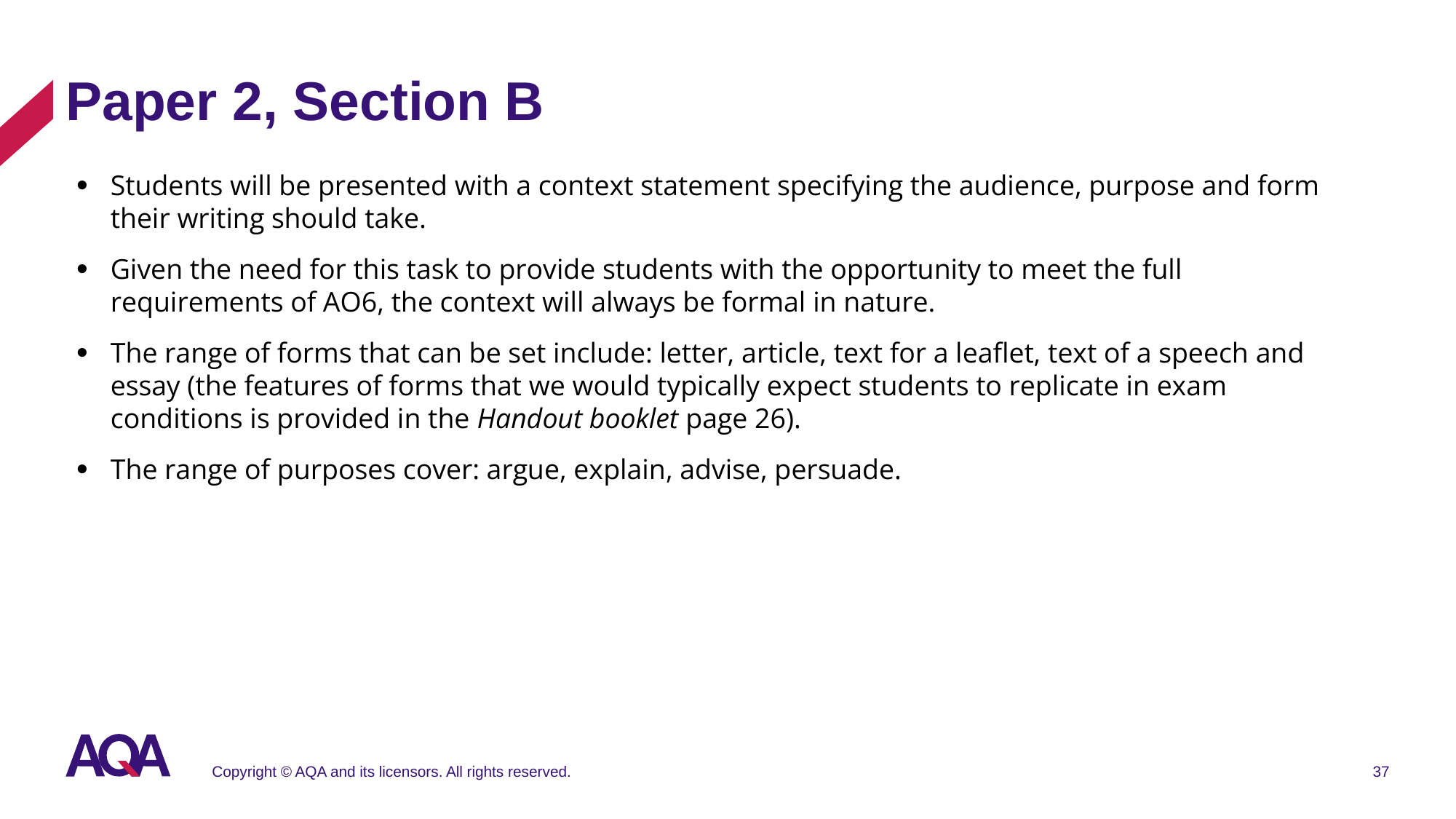

# Paper 2, Section B
Students will be presented with a context statement specifying the audience, purpose and form their writing should take.
Given the need for this task to provide students with the opportunity to meet the full requirements of AO6, the context will always be formal in nature.
The range of forms that can be set include: letter, article, text for a leaflet, text of a speech and essay (the features of forms that we would typically expect students to replicate in exam conditions is provided in the Handout booklet page 26).
The range of purposes cover: argue, explain, advise, persuade.

Copyright © AQA and its licensors. All rights reserved.
37